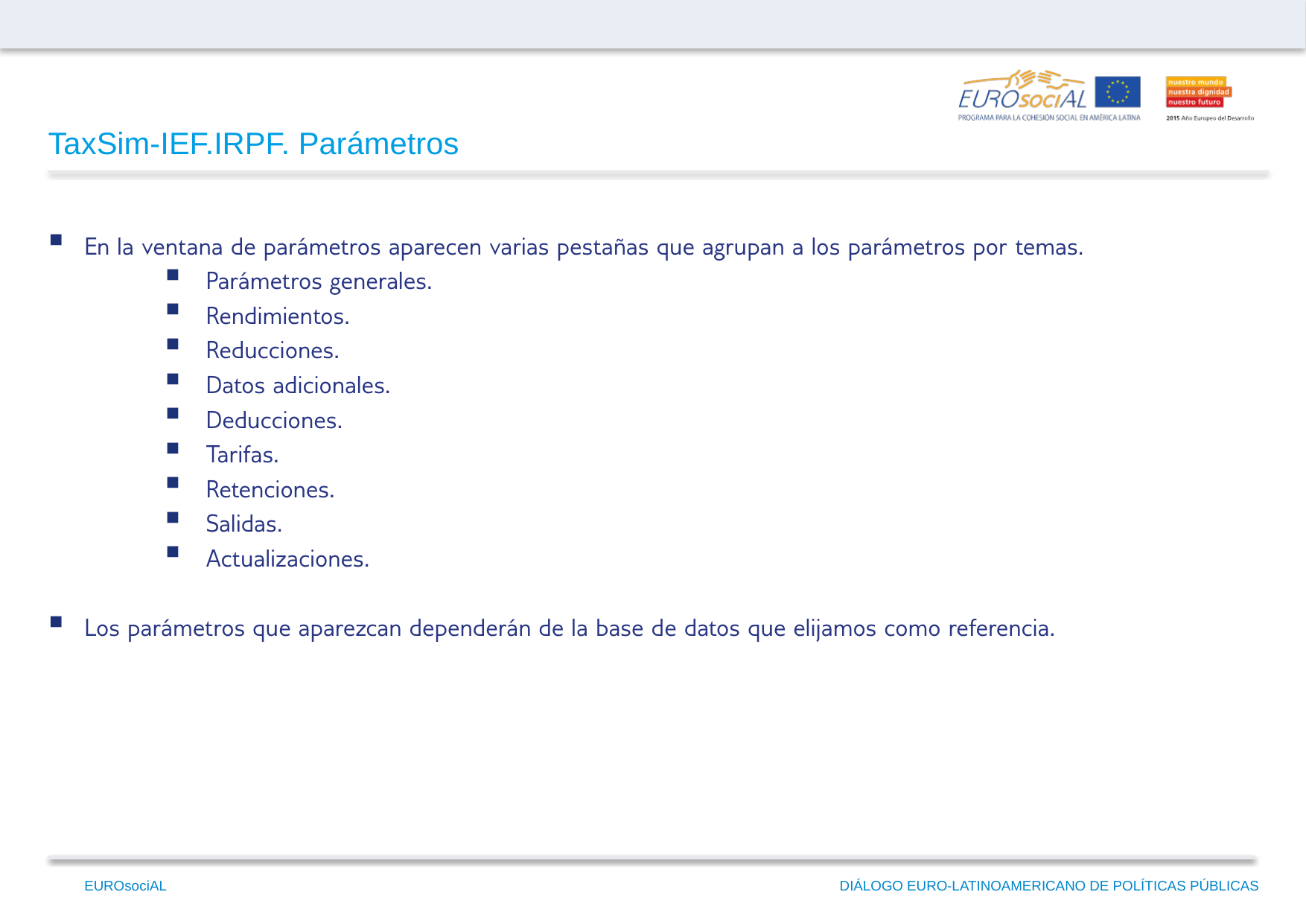

TaxSim-IEF.IRPF. Parámetros
En la ventana de parámetros aparecen varias pestañas que agrupan a los parámetros por temas.
Parámetros generales.
Rendimientos.
Reducciones.
Datos adicionales.
Deducciones.
Tarifas.
Retenciones.
Salidas.
Actualizaciones.

Los parámetros que aparezcan dependerán de la base de datos que elijamos como referencia.